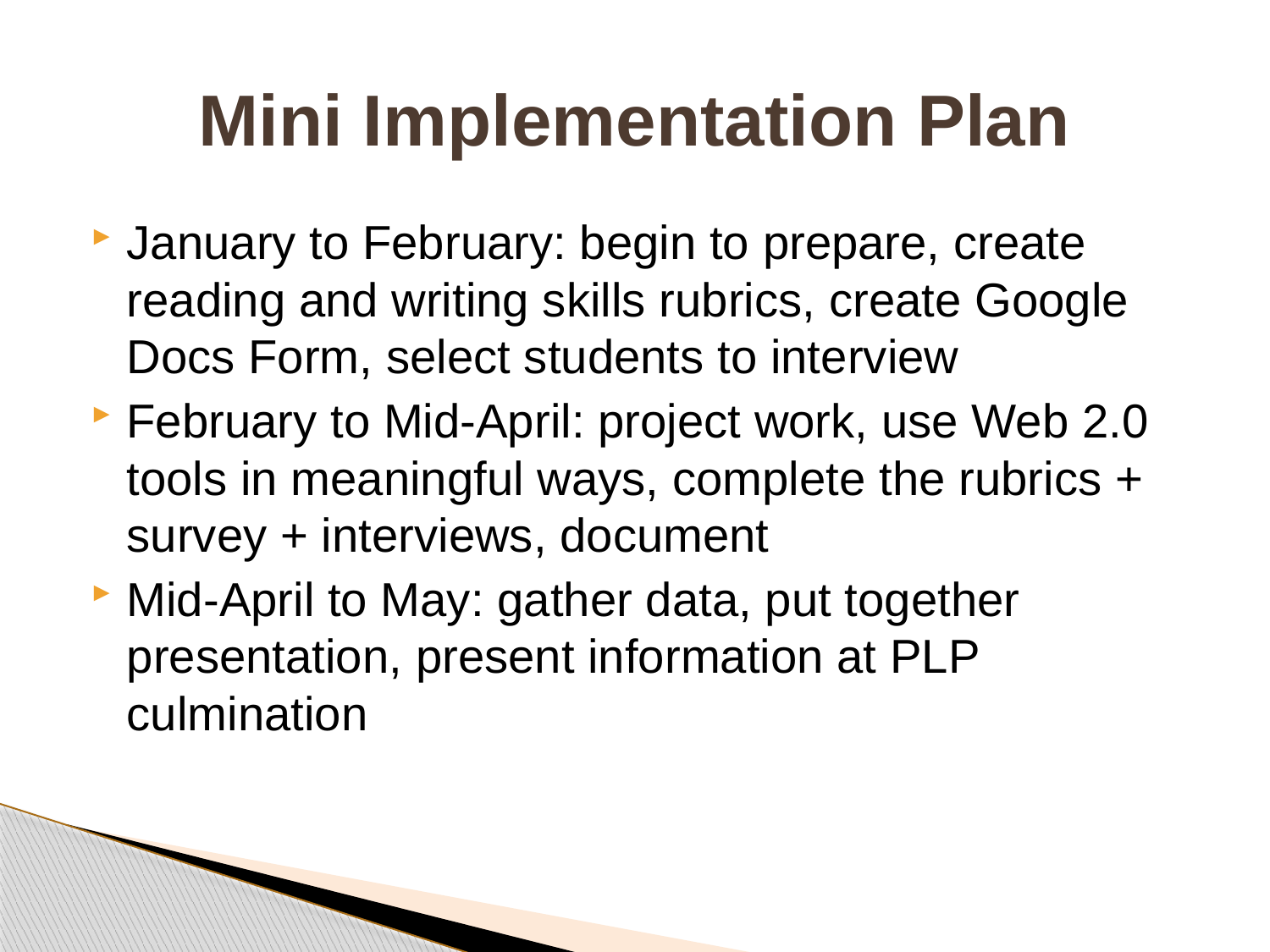

# Mini Implementation Plan
January to February: begin to prepare, create reading and writing skills rubrics, create Google Docs Form, select students to interview
February to Mid-April: project work, use Web 2.0 tools in meaningful ways, complete the rubrics + survey + interviews, document
Mid-April to May: gather data, put together presentation, present information at PLP culmination